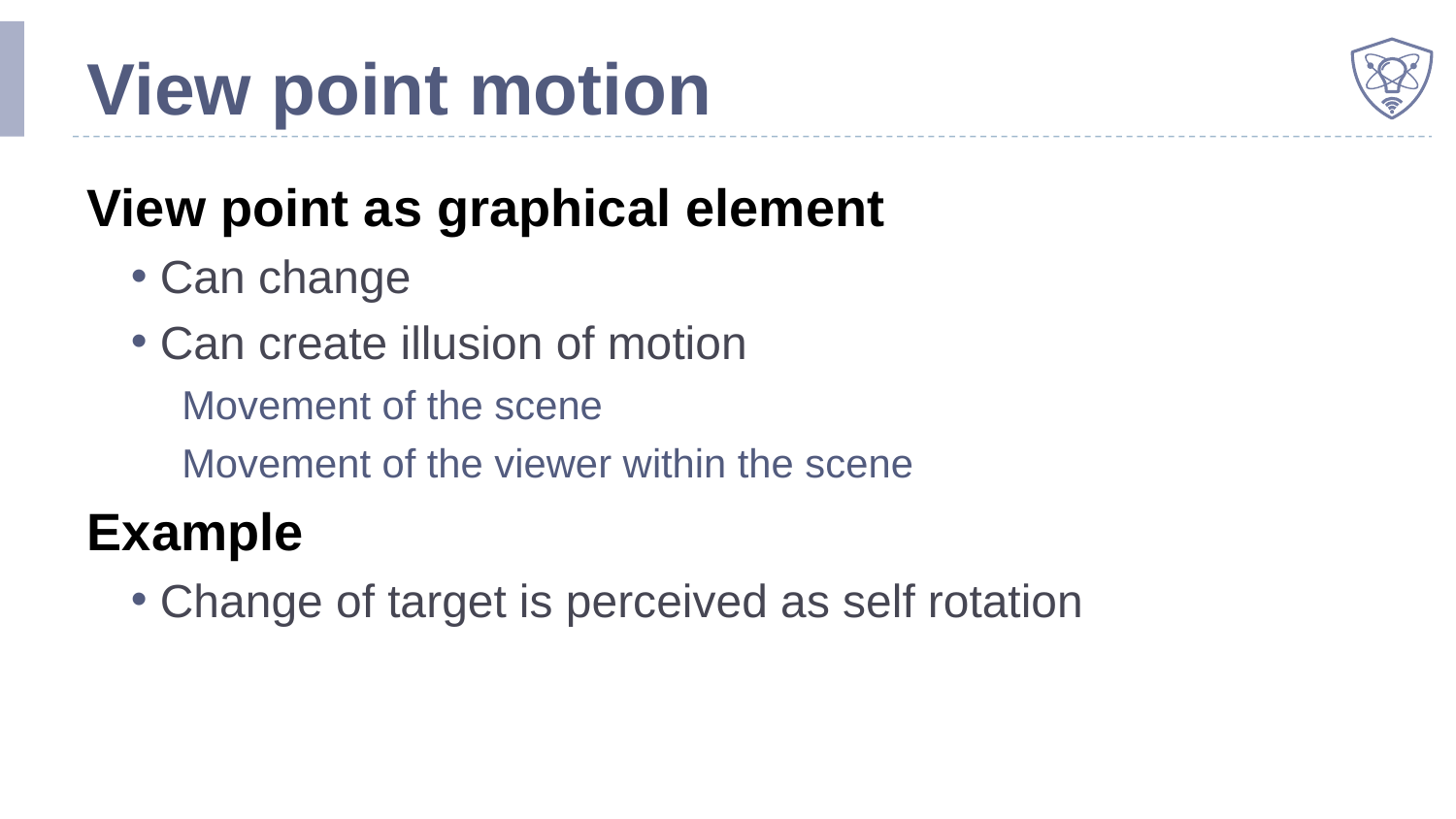

# View point motion
View point as graphical element
Can change
Can create illusion of motion
Movement of the scene
Movement of the viewer within the scene
Example
Change of target is perceived as self rotation